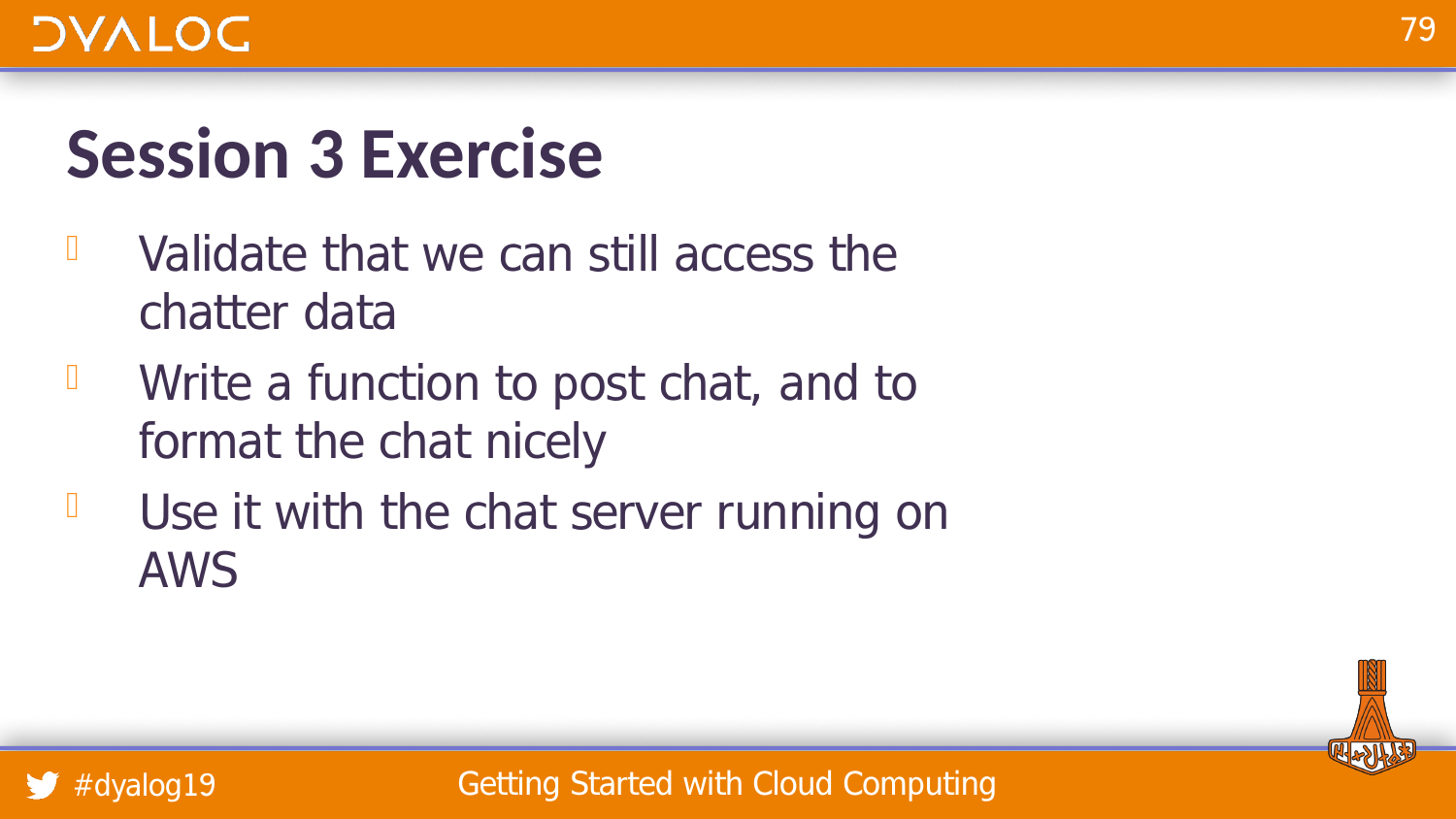

# Session 3 Exercise
Validate that we can still access the chatter data
Write a function to post chat, and to format the chat nicely
Use it with the chat server running on AWS